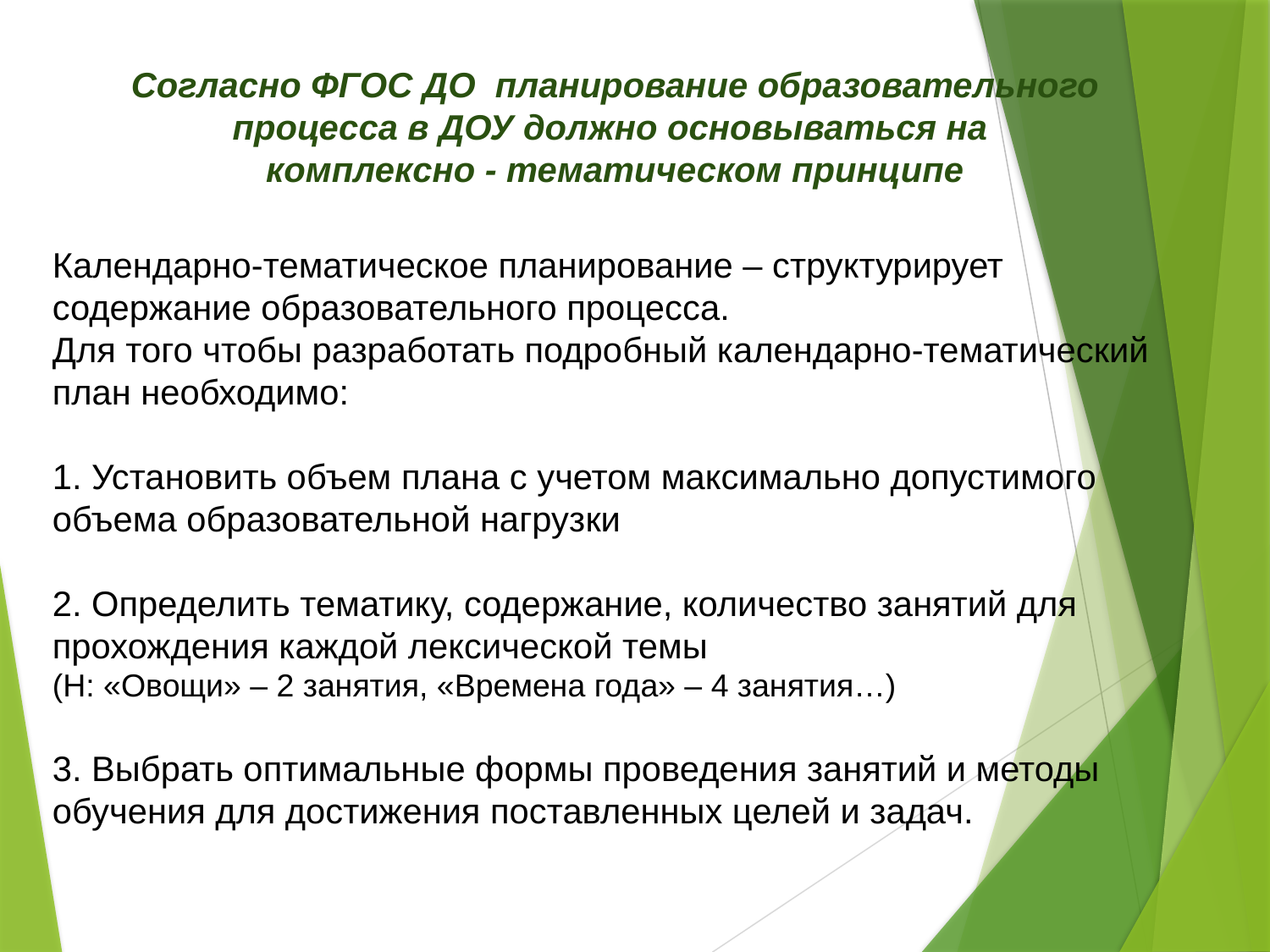

#
Согласно ФГОС ДО  планирование образовательного процесса в ДОУ должно основываться на
комплексно - тематическом принципе
Календарно-тематическое планирование – структурирует содержание образовательного процесса.
Для того чтобы разработать подробный календарно-тематический план необходимо:

1. Установить объем плана с учетом максимально допустимого объема образовательной нагрузки

2. Определить тематику, содержание, количество занятий для прохождения каждой лексической темы
(Н: «Овощи» – 2 занятия, «Времена года» – 4 занятия…)

3. Выбрать оптимальные формы проведения занятий и методы обучения для достижения поставленных целей и задач.